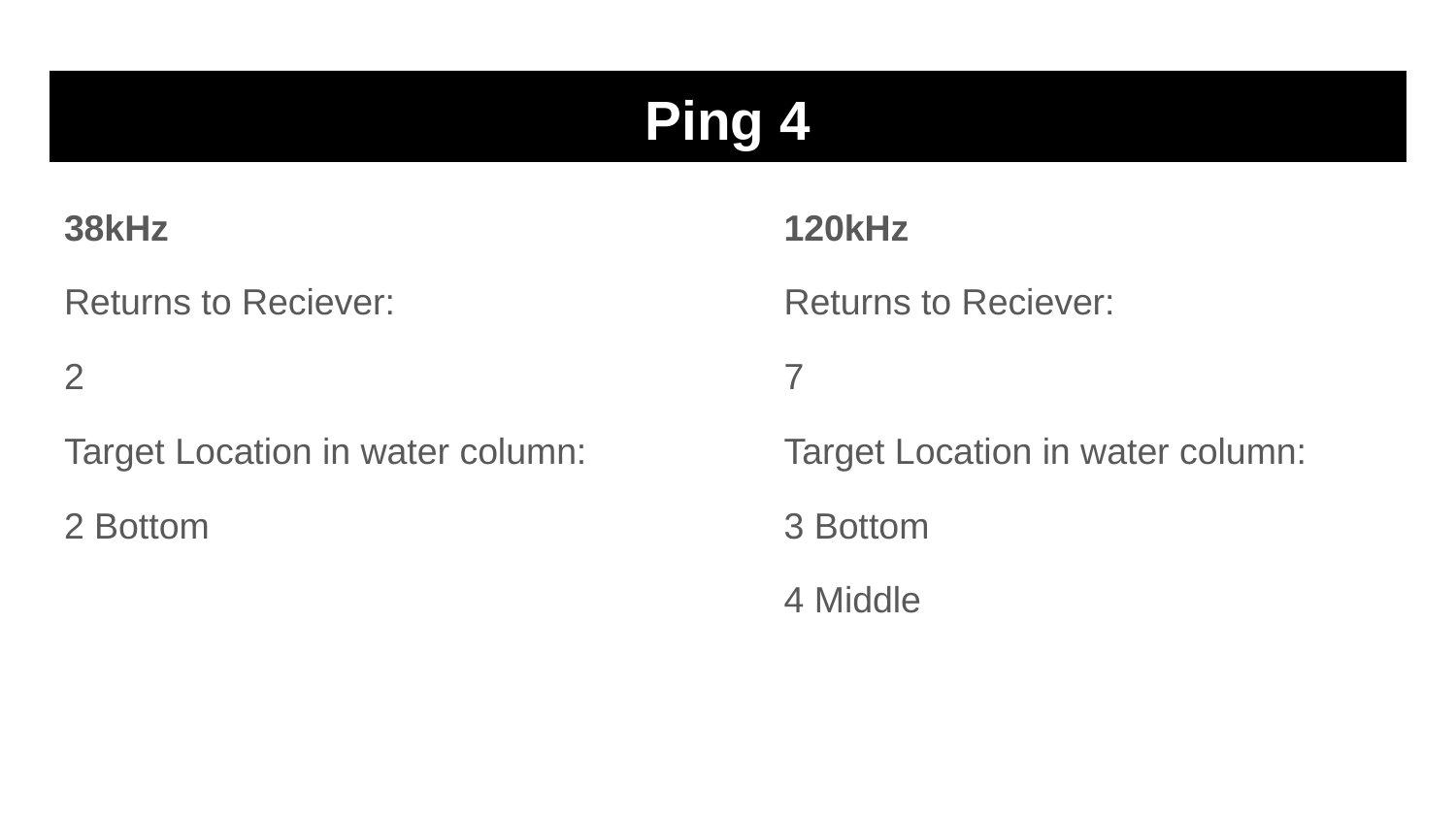

# Ping 4
38kHz
Returns to Reciever:
2
Target Location in water column:
2 Bottom
120kHz
Returns to Reciever:
7
Target Location in water column:
3 Bottom
4 Middle